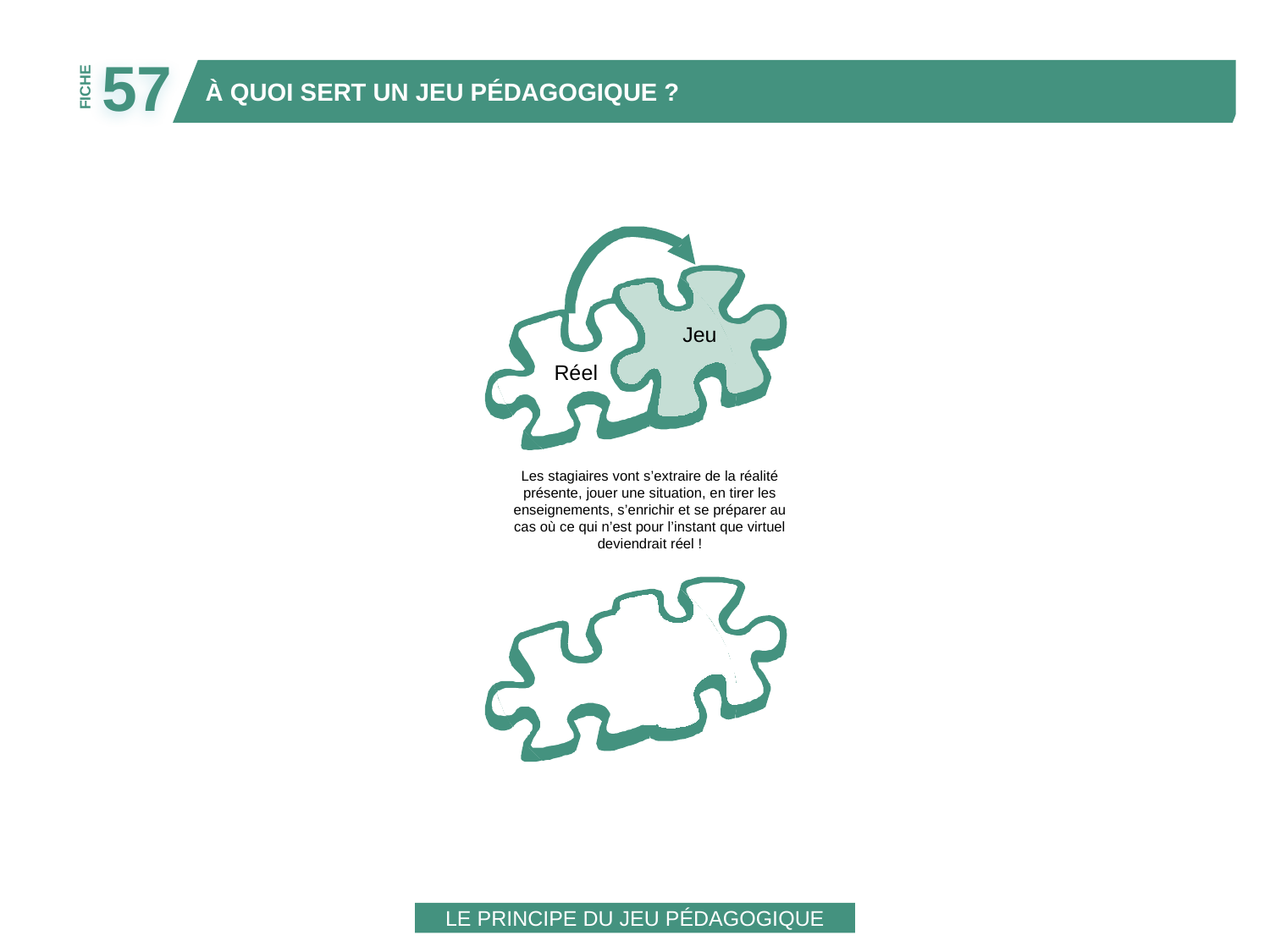

57

À QUOI SERT UN JEU PÉDAGOGIQUE ?
FICHE

Jeu
Réel

Les stagiaires vont s’extraire de la réalité
présente, jouer une situation, en tirer les
enseignements, s’enrichir et se préparer au
cas où ce qui n’est pour l’instant que virtuel
deviendrait réel !

LE PRINCIPE DU JEU PÉDAGOGIQUE